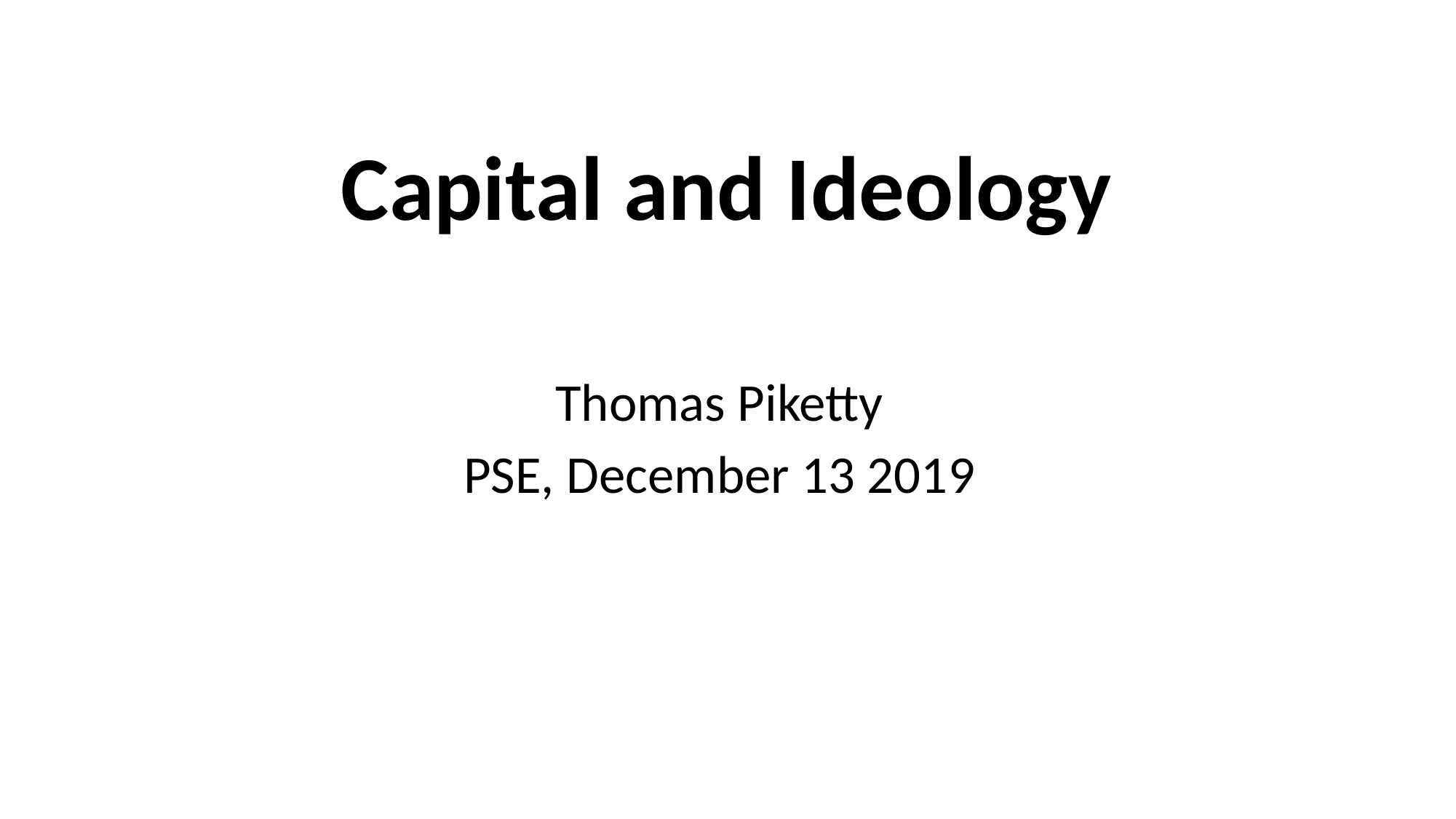

# Capital and Ideology
Thomas Piketty
PSE, December 13 2019